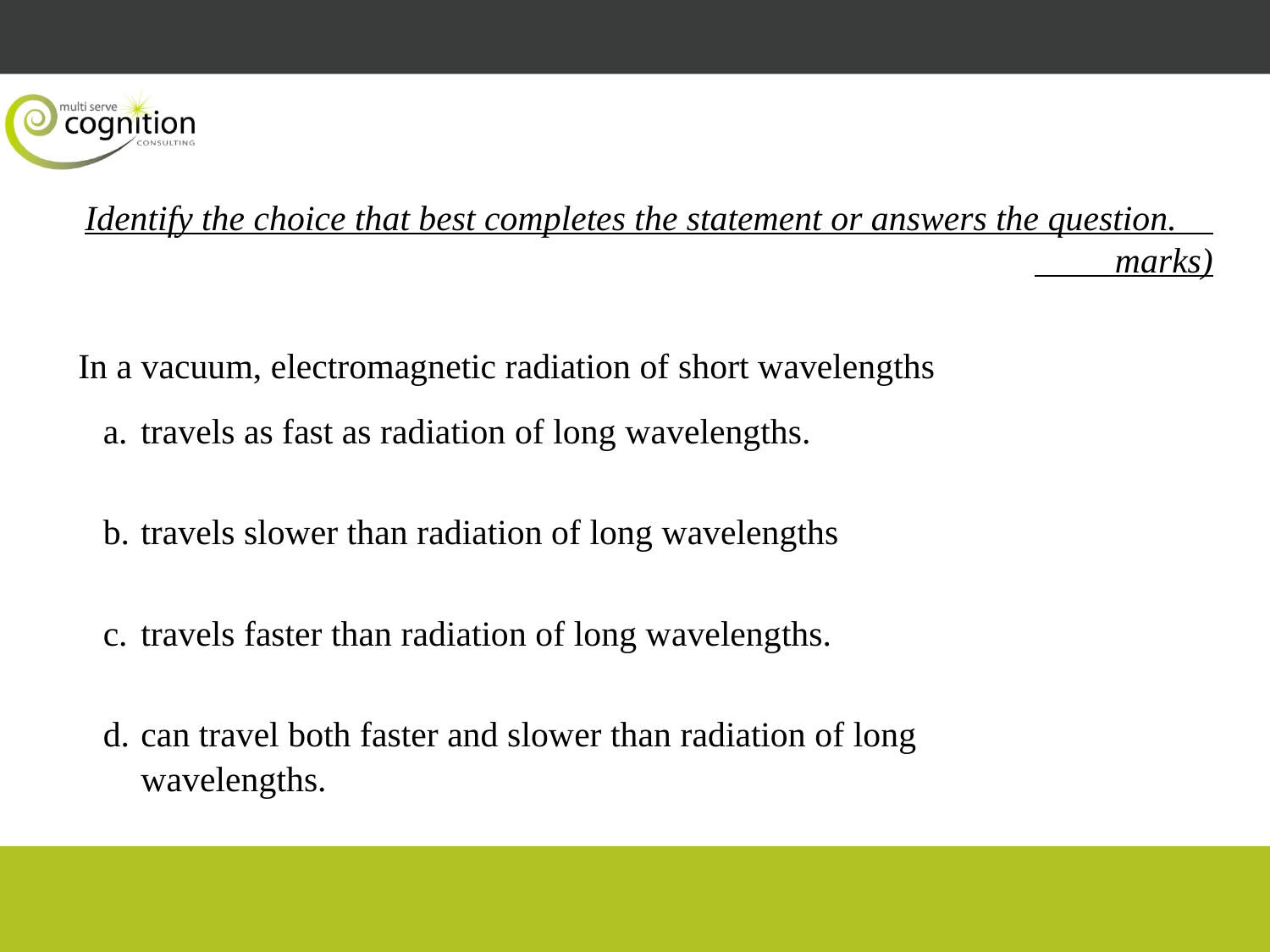

Identify the choice that best completes the statement or answers the question.
         marks)

In a vacuum, electromagnetic radiation of short wavelengths
| a. | travels as fast as radiation of long wavelengths. |
| --- | --- |
| b. | travels slower than radiation of long wavelengths |
| c. | travels faster than radiation of long wavelengths. |
| d. | can travel both faster and slower than radiation of long wavelengths. |